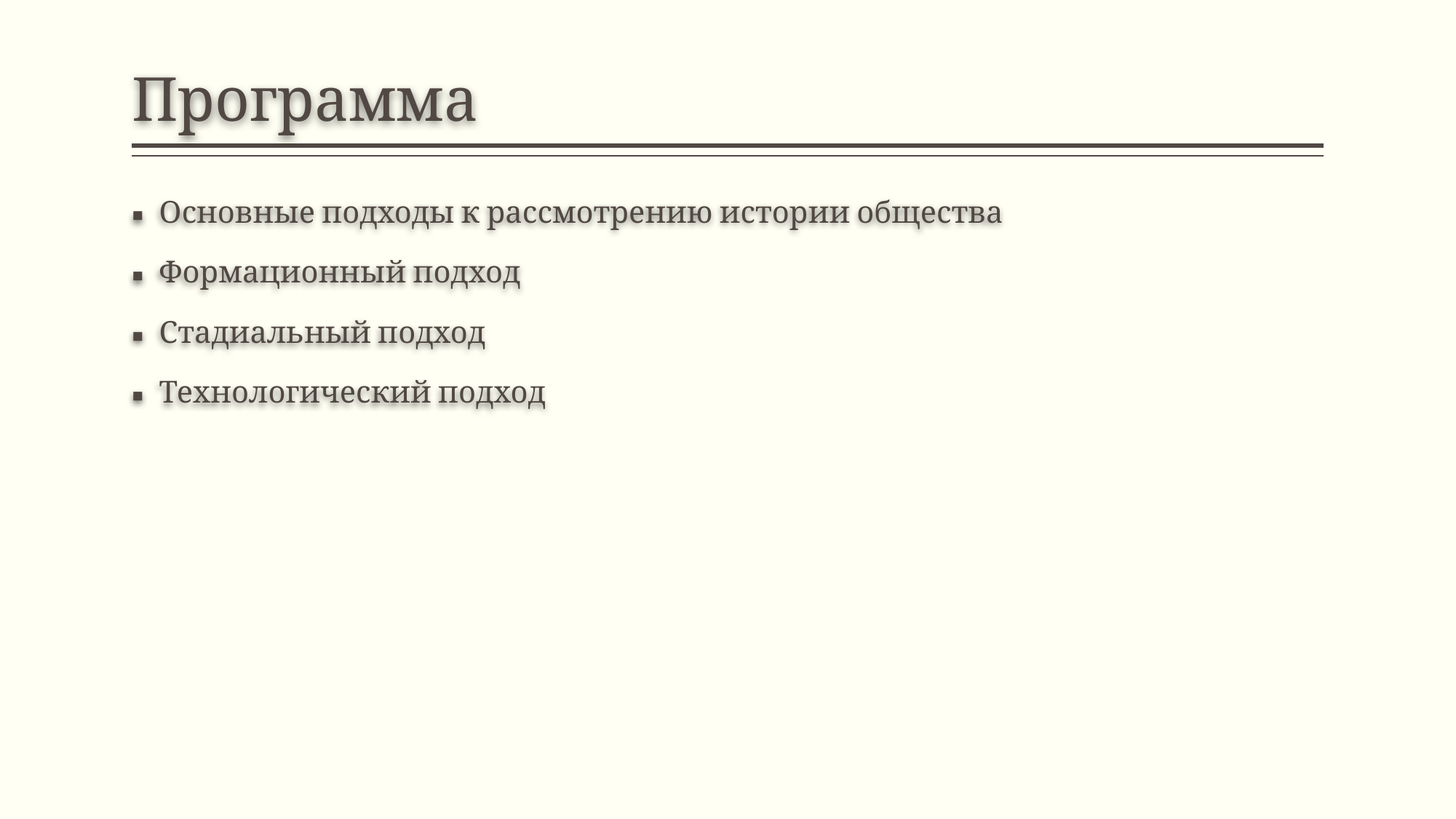

# Программа
Основные подходы к рассмотрению истории общества
Формационный подход
Стадиальный подход
Технологический подход